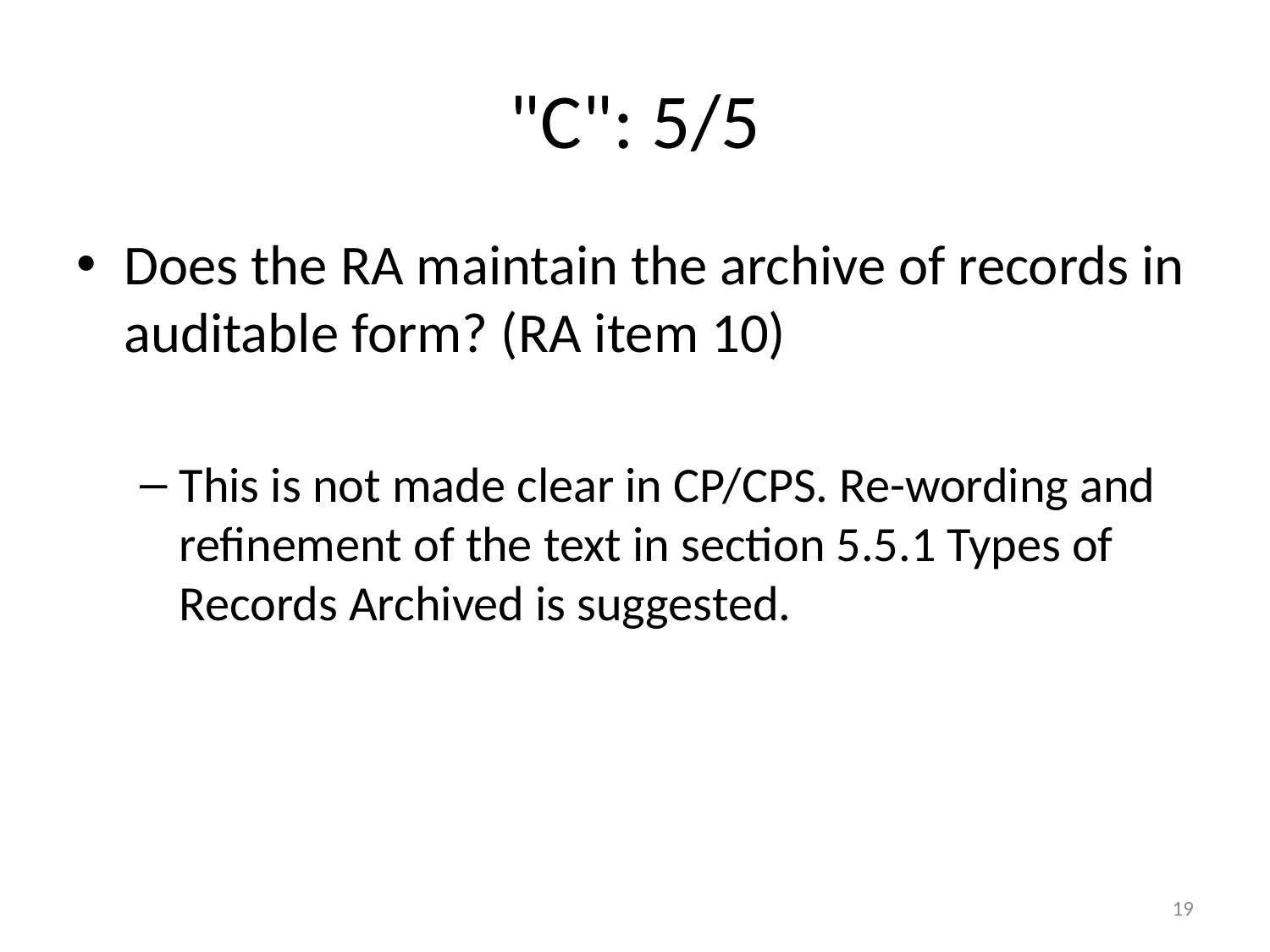

# "C": 5/5
Does the RA maintain the archive of records in auditable form? (RA item 10)

This is not made clear in CP/CPS. Re-wording and refinement of the text in section 5.5.1 Types of Records Archived is suggested.
19